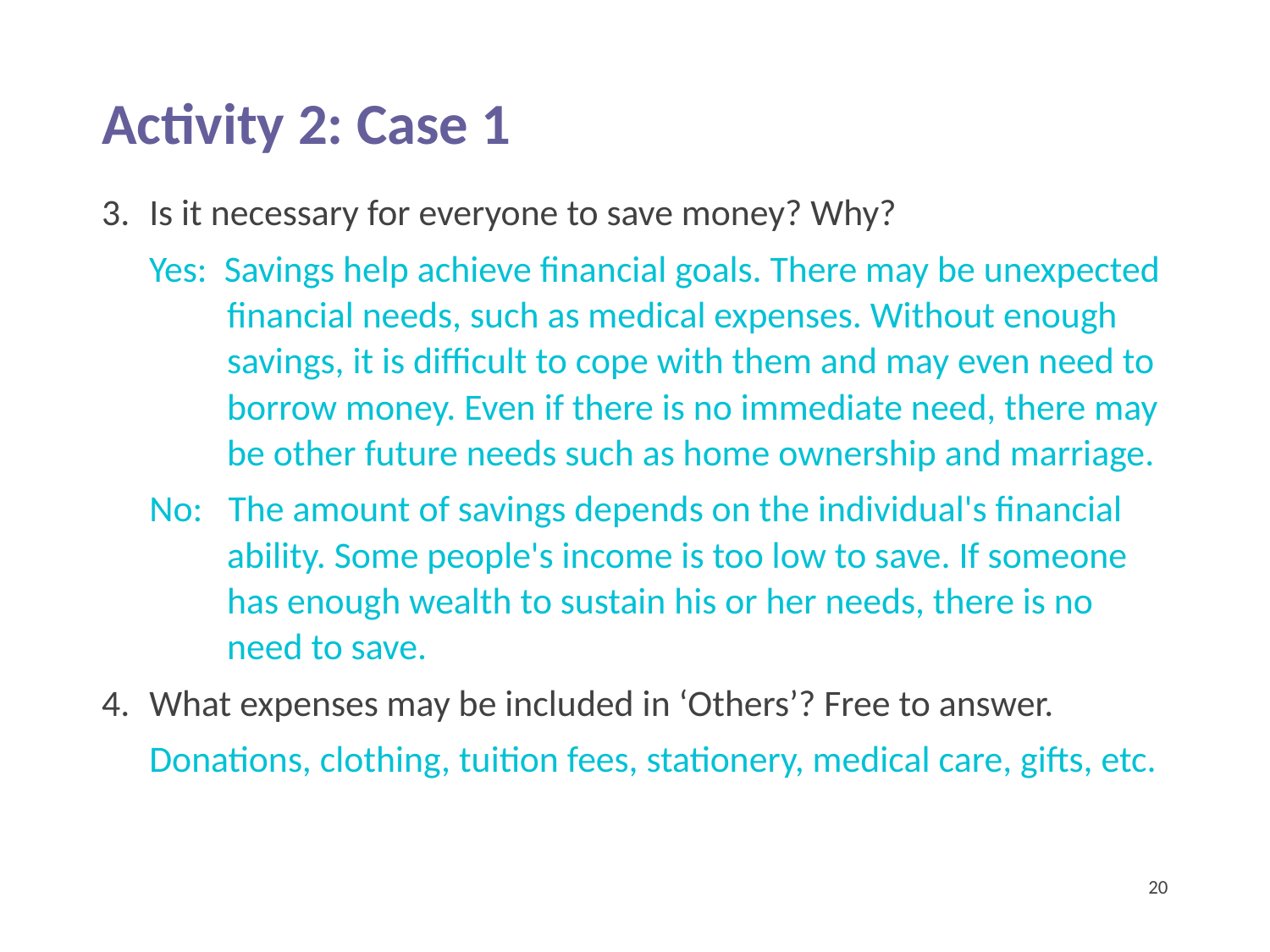

Activity 2: Case 1
Is it necessary for everyone to save money? Why?
Yes:  Savings help achieve financial goals. There may be unexpected financial needs, such as medical expenses. Without enough savings, it is difficult to cope with them and may even need to borrow money. Even if there is no immediate need, there may be other future needs such as home ownership and marriage.
No:   The amount of savings depends on the individual's financial ability. Some people's income is too low to save. If someone has enough wealth to sustain his or her needs, there is no need to save.
What expenses may be included in ‘Others’? Free to answer.
Donations, clothing, tuition fees, stationery, medical care, gifts, etc.
20